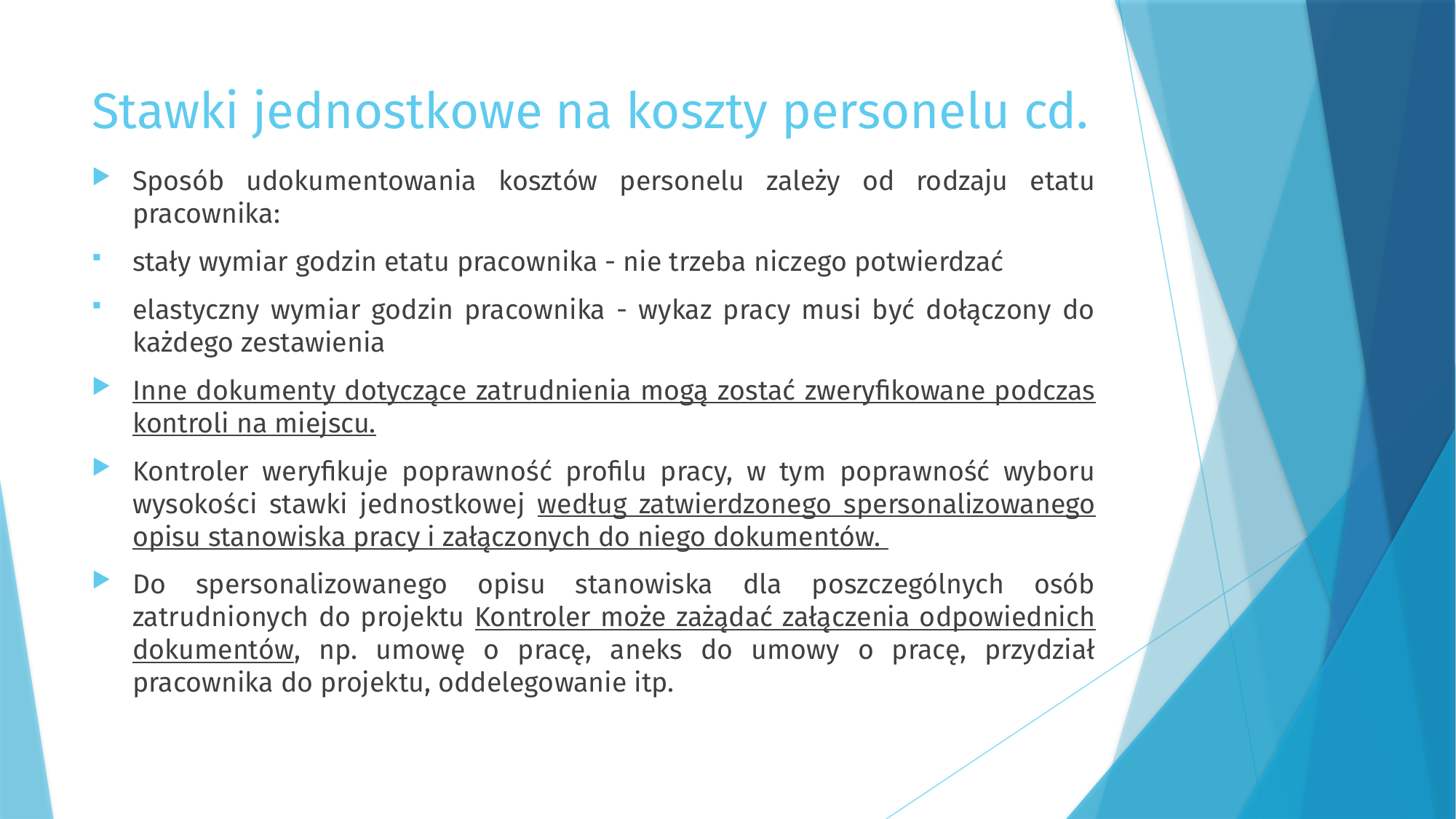

# Stawki jednostkowe na koszty personelu cd.
Sposób udokumentowania kosztów personelu zależy od rodzaju etatu pracownika:
stały wymiar godzin etatu pracownika - nie trzeba niczego potwierdzać
elastyczny wymiar godzin pracownika - wykaz pracy musi być dołączony do każdego zestawienia
Inne dokumenty dotyczące zatrudnienia mogą zostać zweryfikowane podczas kontroli na miejscu.
Kontroler weryfikuje poprawność profilu pracy, w tym poprawność wyboru wysokości stawki jednostkowej według zatwierdzonego spersonalizowanego opisu stanowiska pracy i załączonych do niego dokumentów.
Do spersonalizowanego opisu stanowiska dla poszczególnych osób zatrudnionych do projektu Kontroler może zażądać załączenia odpowiednich dokumentów, np. umowę o pracę, aneks do umowy o pracę, przydział pracownika do projektu, oddelegowanie itp.